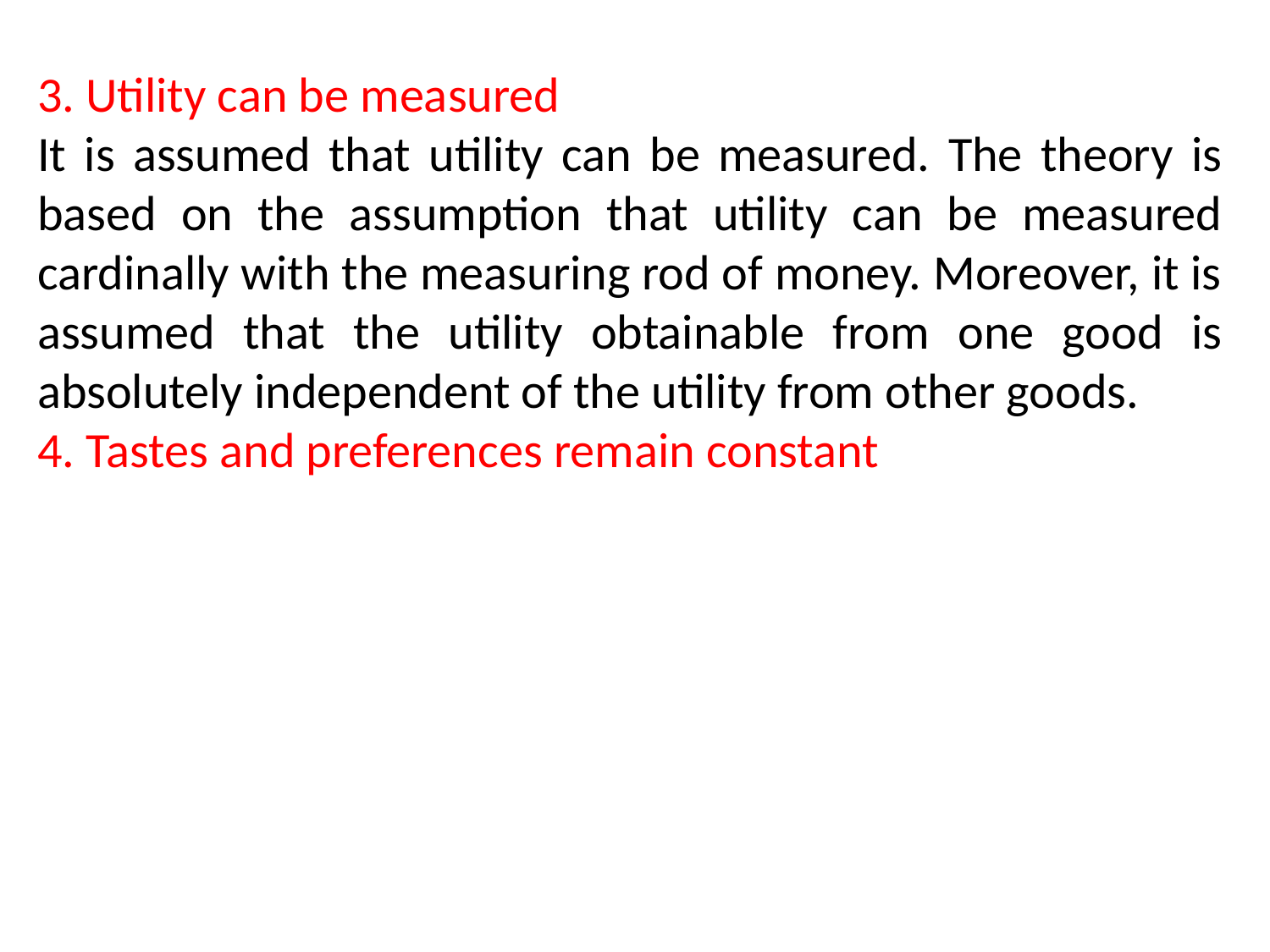

3. Utility can be measured
It is assumed that utility can be measured. The theory is based on the assumption that utility can be measured cardinally with the measuring rod of money. Moreover, it is assumed that the utility obtainable from one good is absolutely independent of the utility from other goods.
4. Tastes and preferences remain constant